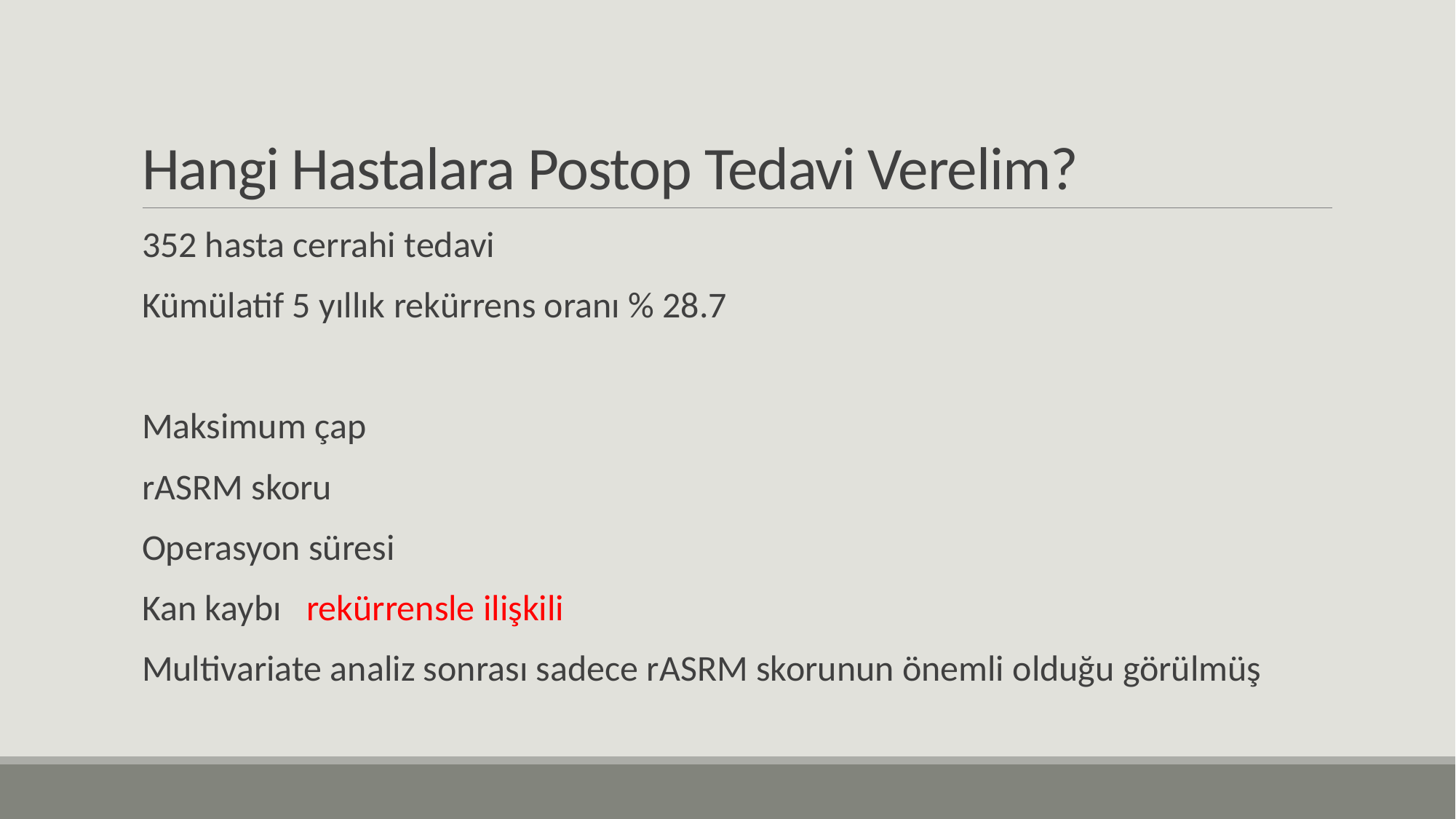

# Hangi Hastalara Postop Tedavi Verelim?
352 hasta cerrahi tedavi
Kümülatif 5 yıllık rekürrens oranı % 28.7

Maksimum çap
rASRM skoru
Operasyon süresi
Kan kaybı   rekürrensle ilişkili
Multivariate analiz sonrası sadece rASRM skorunun önemli olduğu görülmüş